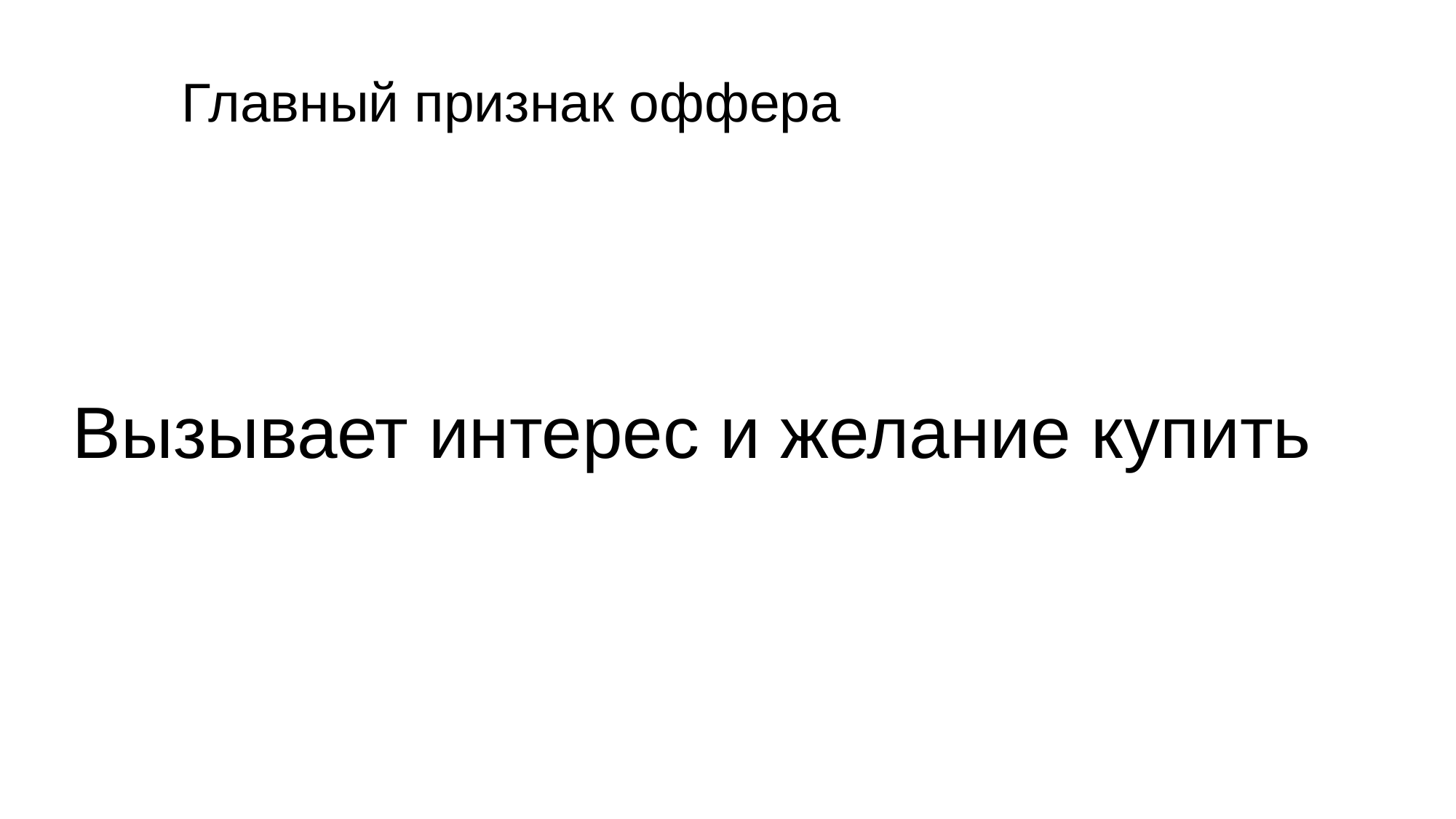

# Главный признак оффера
Вызывает интерес и желание купить